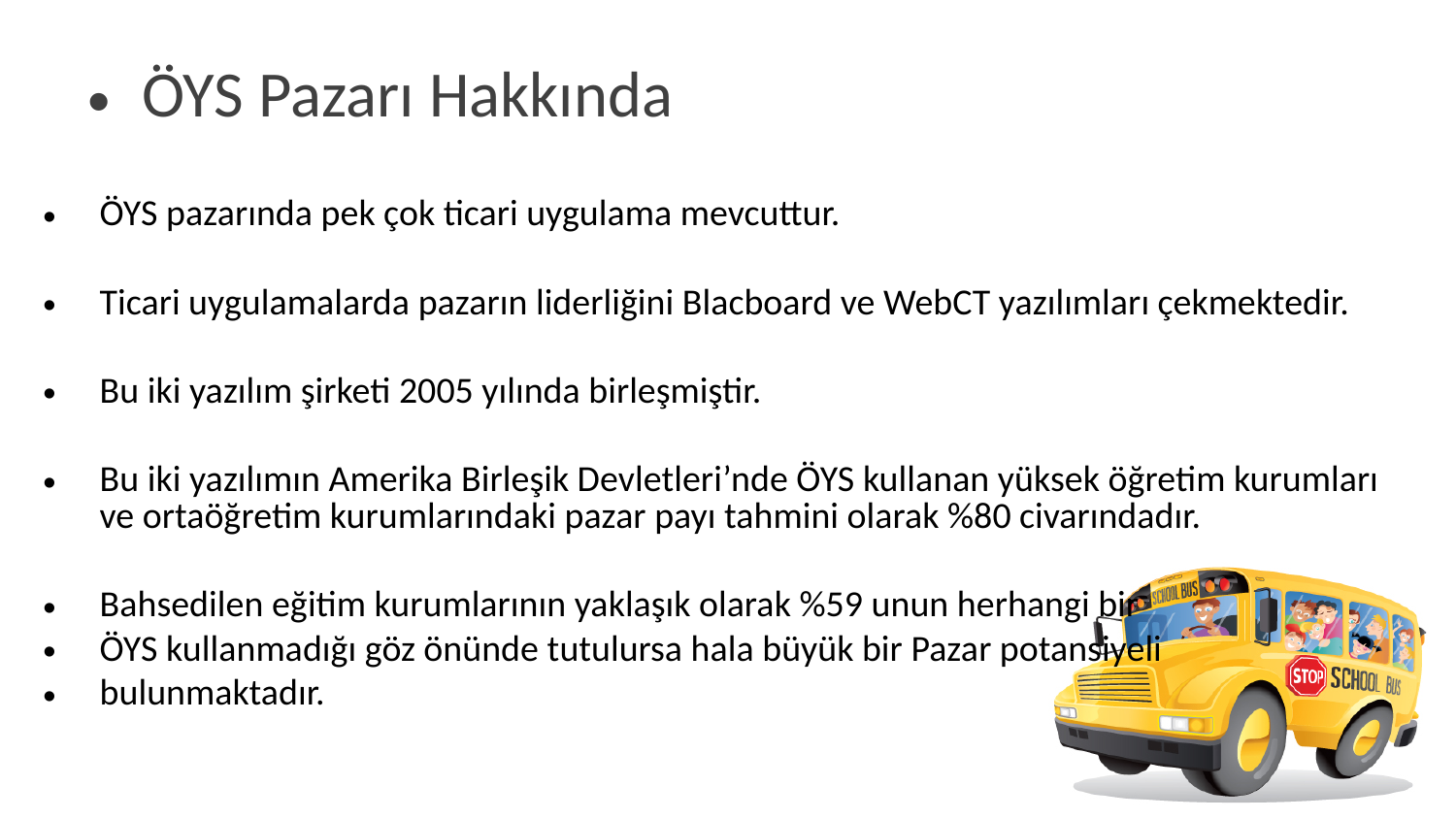

ÖYS Pazarı Hakkında
ÖYS pazarında pek çok ticari uygulama mevcuttur.

Ticari uygulamalarda pazarın liderliğini Blacboard ve WebCT yazılımları çekmektedir.

Bu iki yazılım şirketi 2005 yılında birleşmiştir.

Bu iki yazılımın Amerika Birleşik Devletleri’nde ÖYS kullanan yüksek öğretim kurumları ve ortaöğretim kurumlarındaki pazar payı tahmini olarak %80 civarındadır.

Bahsedilen eğitim kurumlarının yaklaşık olarak %59 unun herhangi bir
ÖYS kullanmadığı göz önünde tutulursa hala büyük bir Pazar potansiyeli
bulunmaktadır.